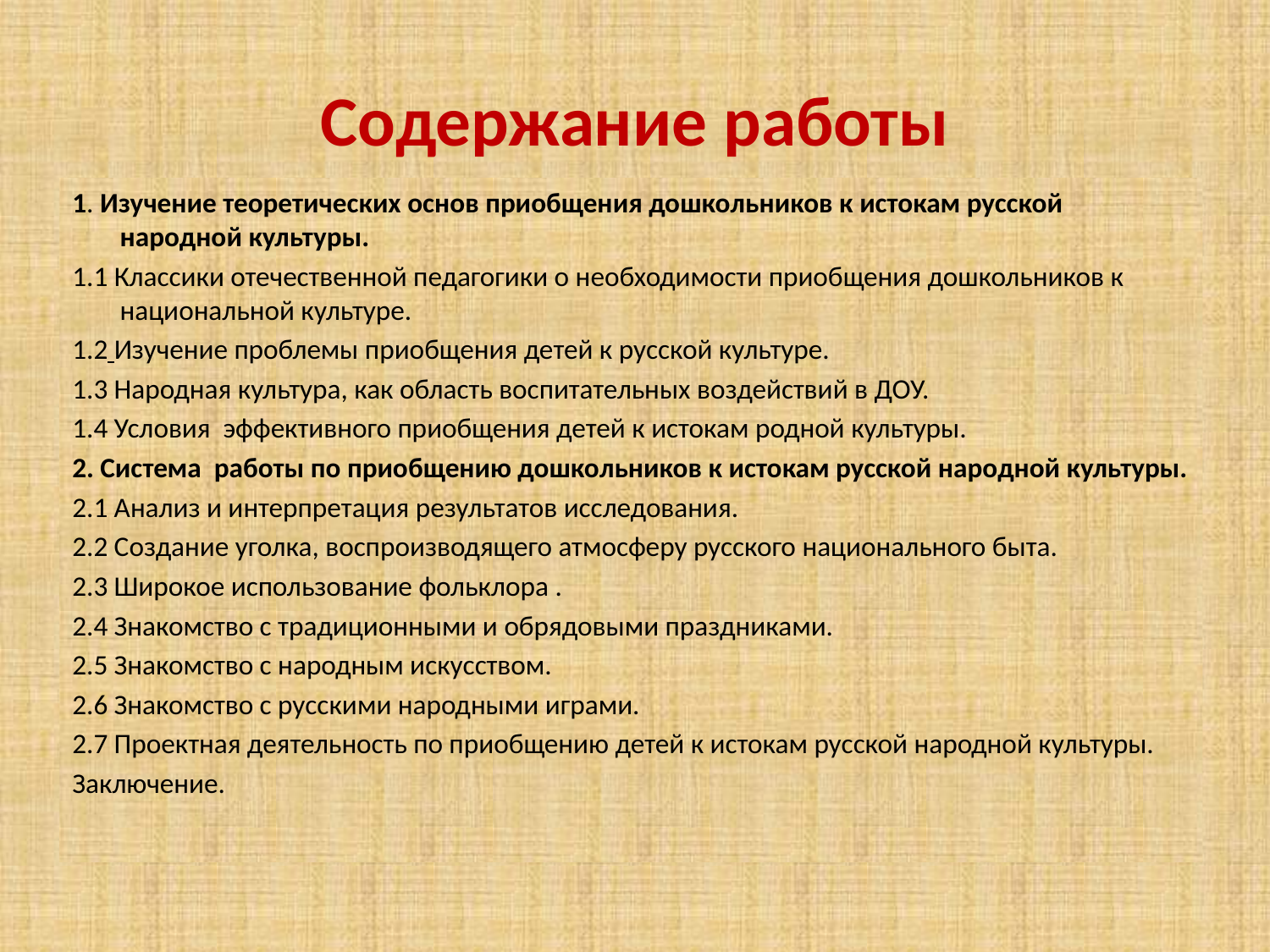

# Содержание работы
1. Изучение теоретических основ приобщения дошкольников к истокам русской народной культуры.
1.1 Классики отечественной педагогики о необходимости приобщения дошкольников к национальной культуре.
1.2 Изучение проблемы приобщения детей к русской культуре.
1.3 Народная культура, как область воспитательных воздействий в ДОУ.
1.4 Условия  эффективного приобщения детей к истокам родной культуры.
2. Система  работы по приобщению дошкольников к истокам русской народной культуры.
2.1 Анализ и интерпретация результатов исследования.
2.2 Создание уголка, воспроизводящего атмосферу русского национального быта.
2.3 Широкое использование фольклора .
2.4 Знакомство с традиционными и обрядовыми праздниками.
2.5 Знакомство с народным искусством.
2.6 Знакомство с русскими народными играми.
2.7 Проектная деятельность по приобщению детей к истокам русской народной культуры.
Заключение.